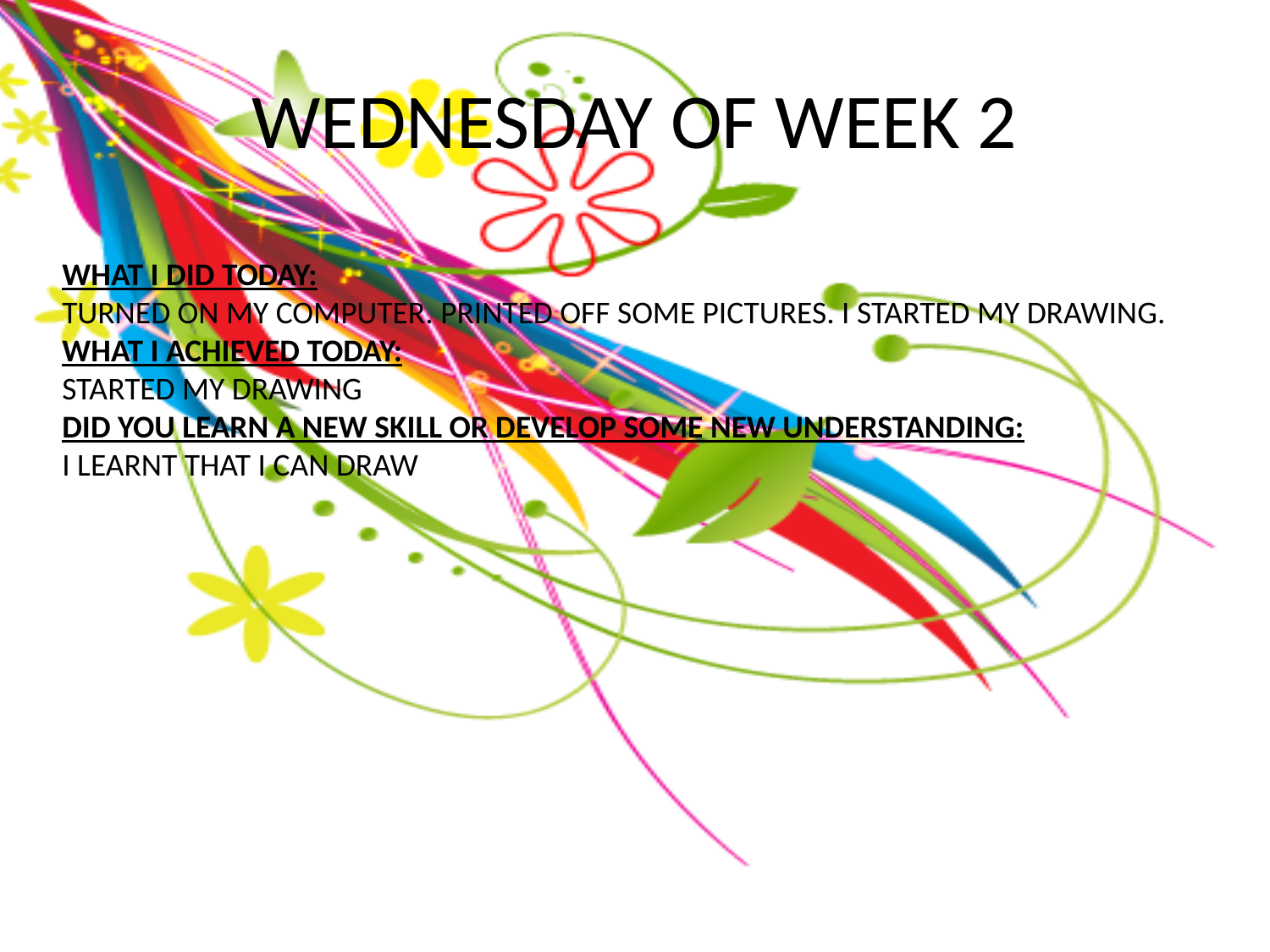

# WEDNESDAY OF WEEK 2
WHAT I DID TODAY:
TURNED ON MY COMPUTER. PRINTED OFF SOME PICTURES. I STARTED MY DRAWING.
WHAT I ACHIEVED TODAY:
STARTED MY DRAWING
DID YOU LEARN A NEW SKILL OR DEVELOP SOME NEW UNDERSTANDING:
I LEARNT THAT I CAN DRAW